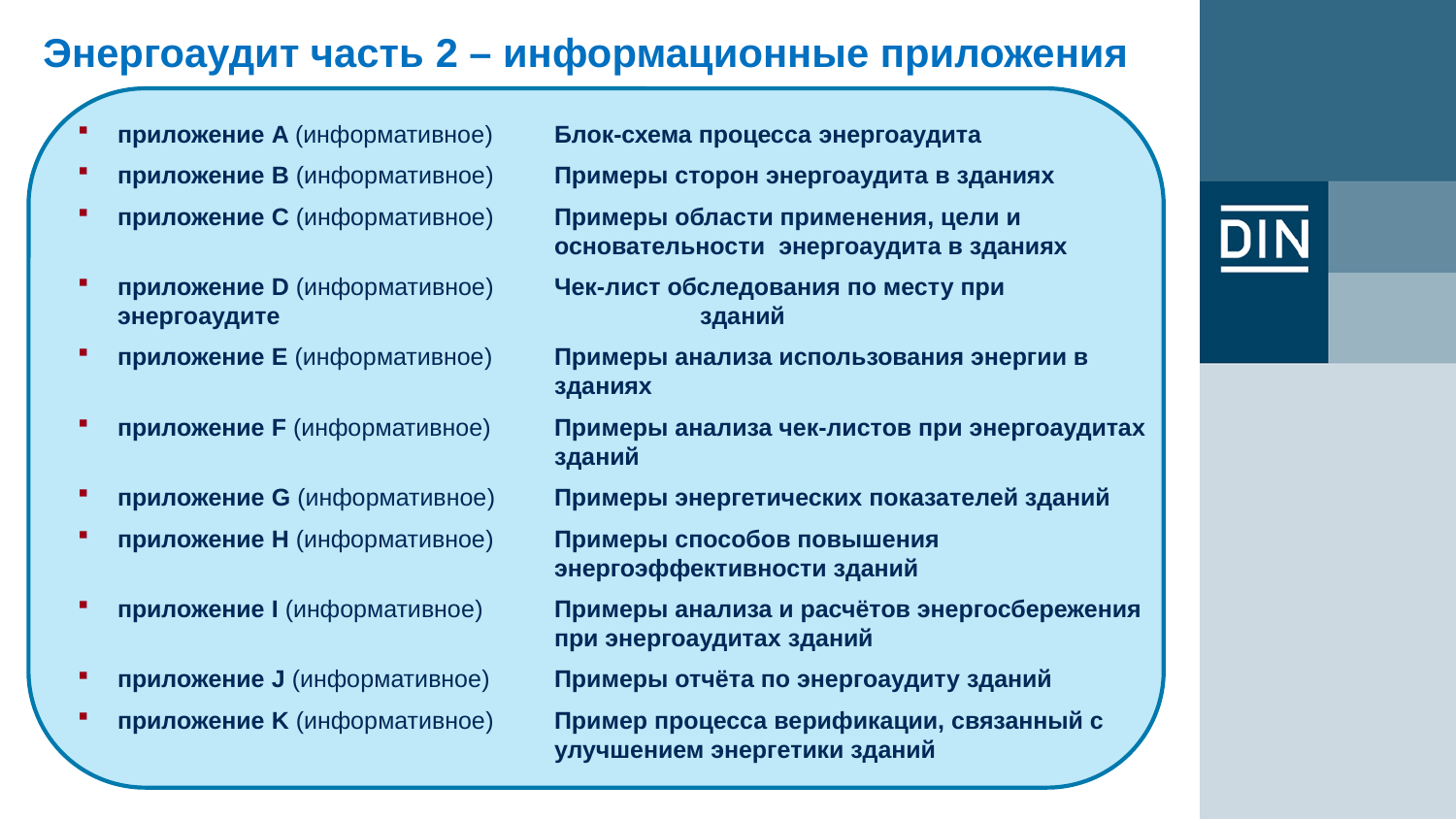

# Энергоаудит часть 2 – информационные приложения

приложение A (информативное)	Блок-схема процесса энергоаудита
приложение B (информативное)	Примеры сторон энергоаудита в зданиях
приложение C (информативное)	Примеры области применения, цели и 				основательности  энергоаудита в зданиях
приложение D (информативное) 	Чек-лист обследования по месту при энергоаудите 			зданий
приложение E (информативное)	Примеры анализа использования энергии в 				зданиях
приложение F (информативное)	Примеры анализа чек-листов при энергоаудитах 			зданий
приложение G (информативное)	Примеры энергетических показателей зданий
приложение H (информативное) 	Примеры способов повышения  					энергоэффективности зданий
приложение I (информативное)	Примеры анализа и расчётов энергосбережения 			при энергоаудитах зданий
приложение J (информативное)	Примеры отчёта по энергоаудиту зданий
приложение K (информативное)	Пример процесса верификации, связанный с 				улучшением энергетики зданий